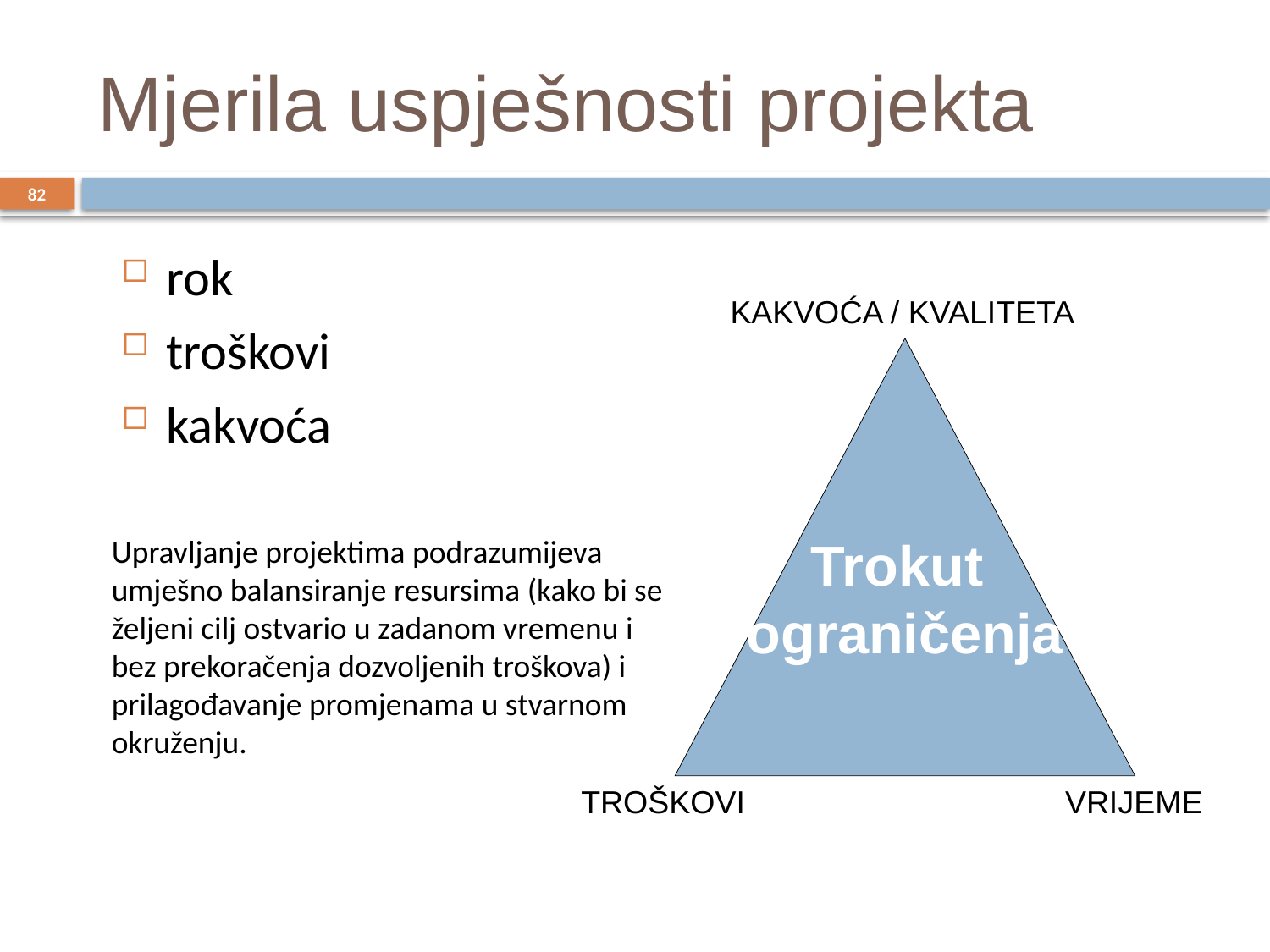

# Mjerila uspješnosti projekta
82
rok
troškovi
kakvoća
KAKVOĆA / KVALITETA

Trokut
ograničenja
Upravljanje projektima podrazumijeva umješno balansiranje resursima (kako bi se željeni cilj ostvario u zadanom vremenu i bez prekoračenja dozvoljenih troškova) i prilagođavanje promjenama u stvarnom okruženju.
TROŠKOVI
VRIJEME